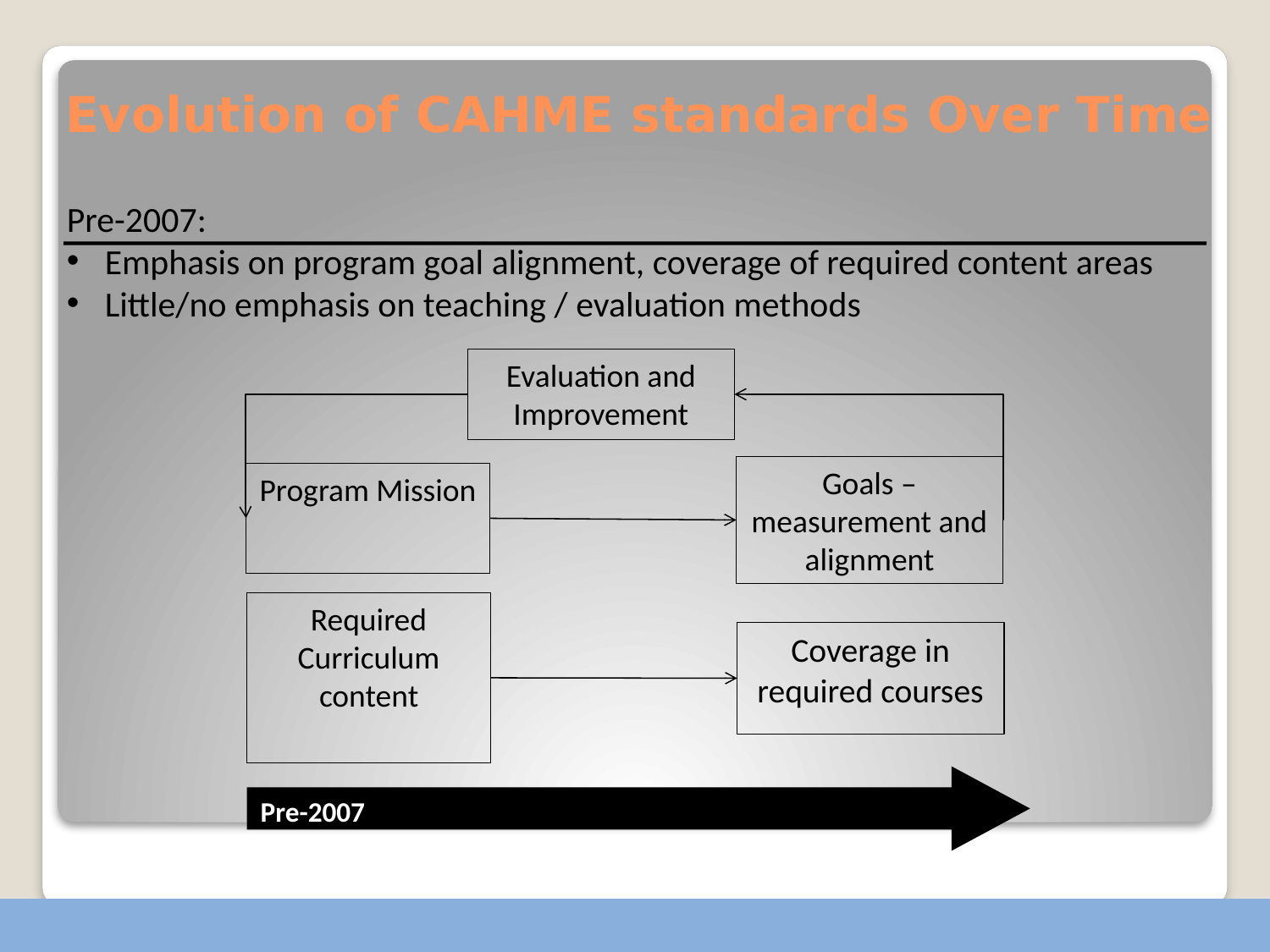

# Evolution of CAHME standards Over Time
Pre-2007:
 Emphasis on program goal alignment, coverage of required content areas
 Little/no emphasis on teaching / evaluation methods

Evaluation and Improvement
Goals – measurement and alignment
Program Mission
Required Curriculum content
Coverage in required courses

Pre-2007